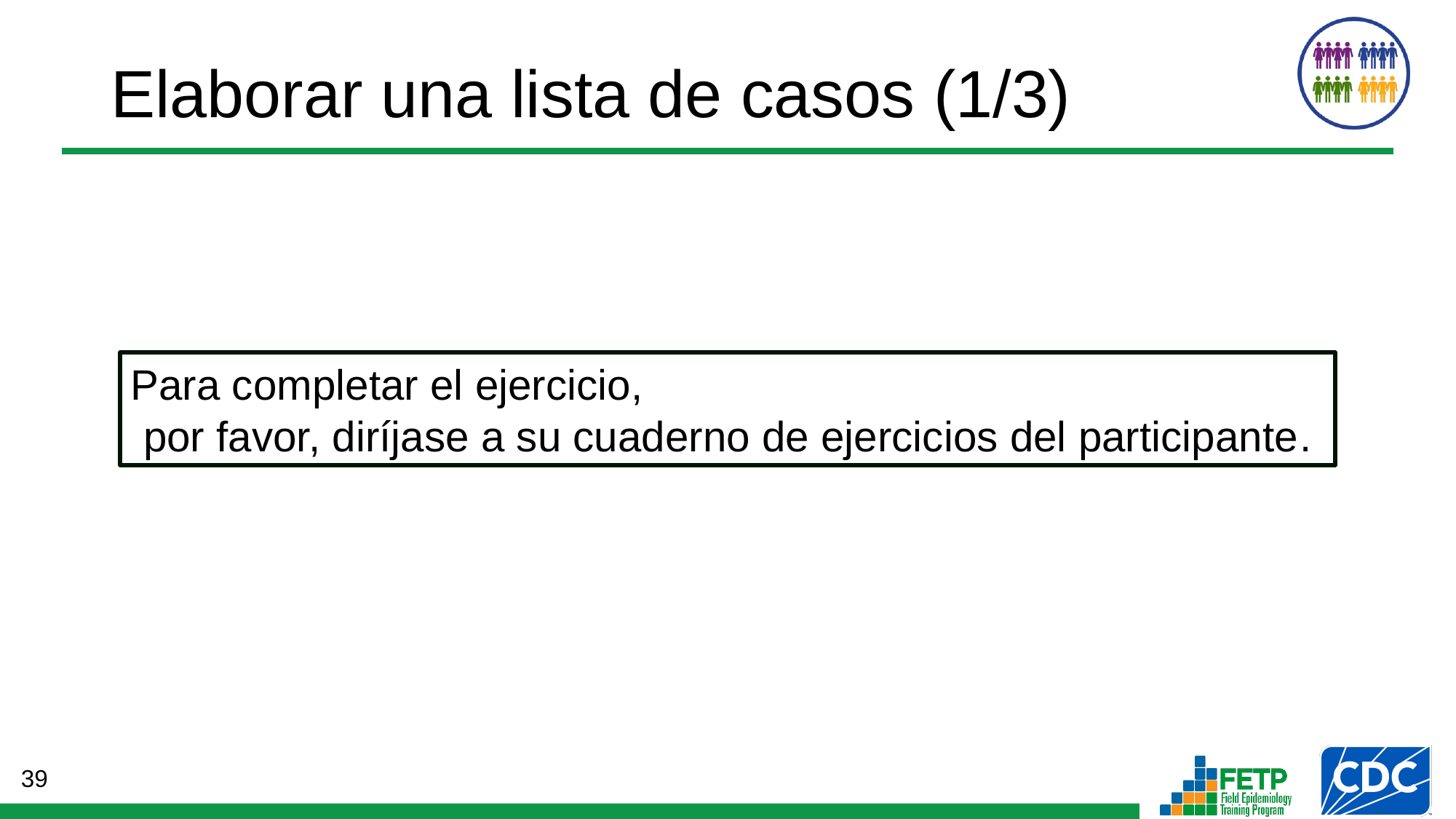

# Elaborar una lista de casos (1/3)